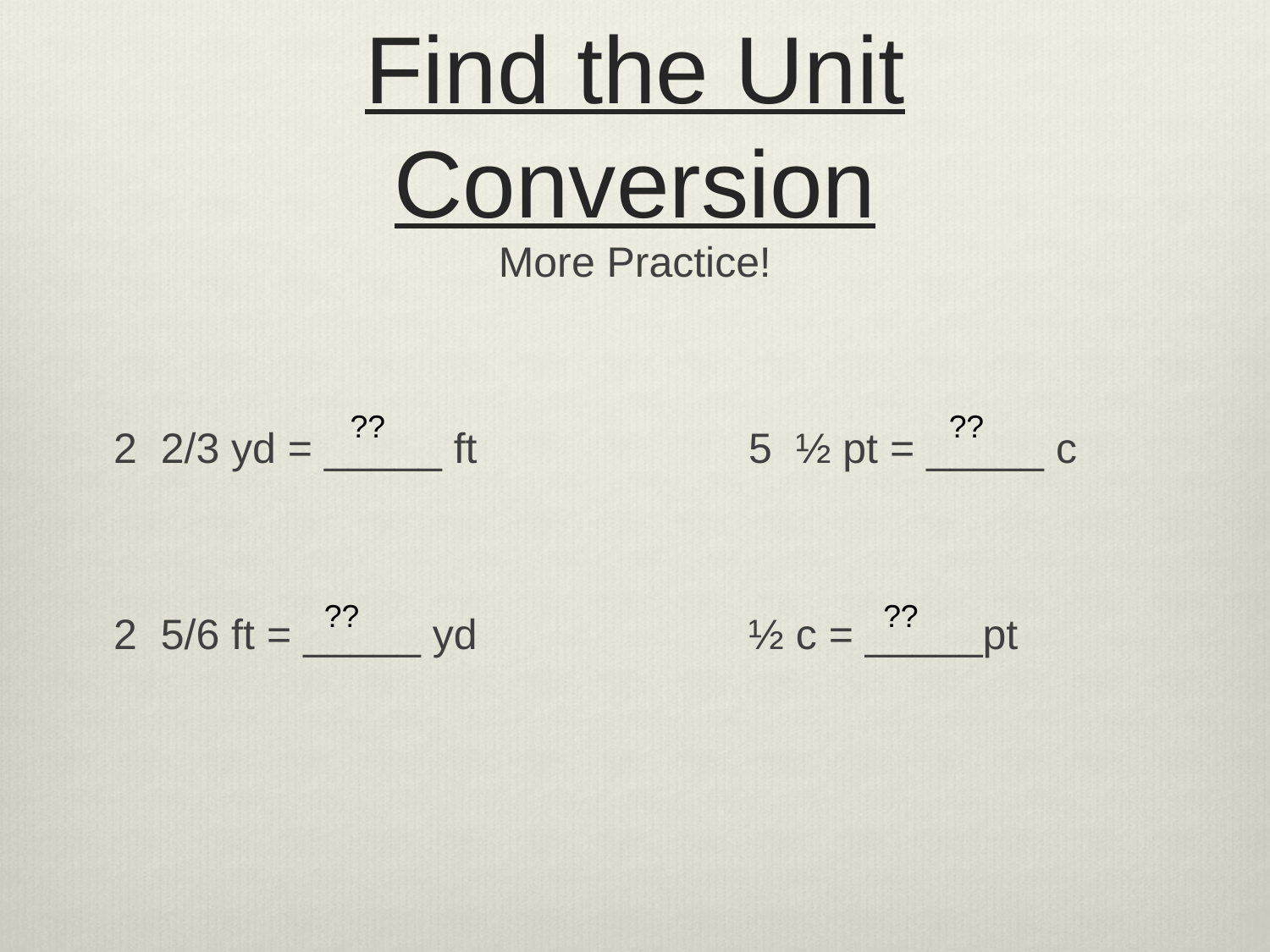

# Find the Unit Conversion
More Practice!

2  2/3 yd = _____ ft			5  ½ pt = _____ c

2  5/6 ft = _____ yd			½ c = _____pt

??
??
??
??